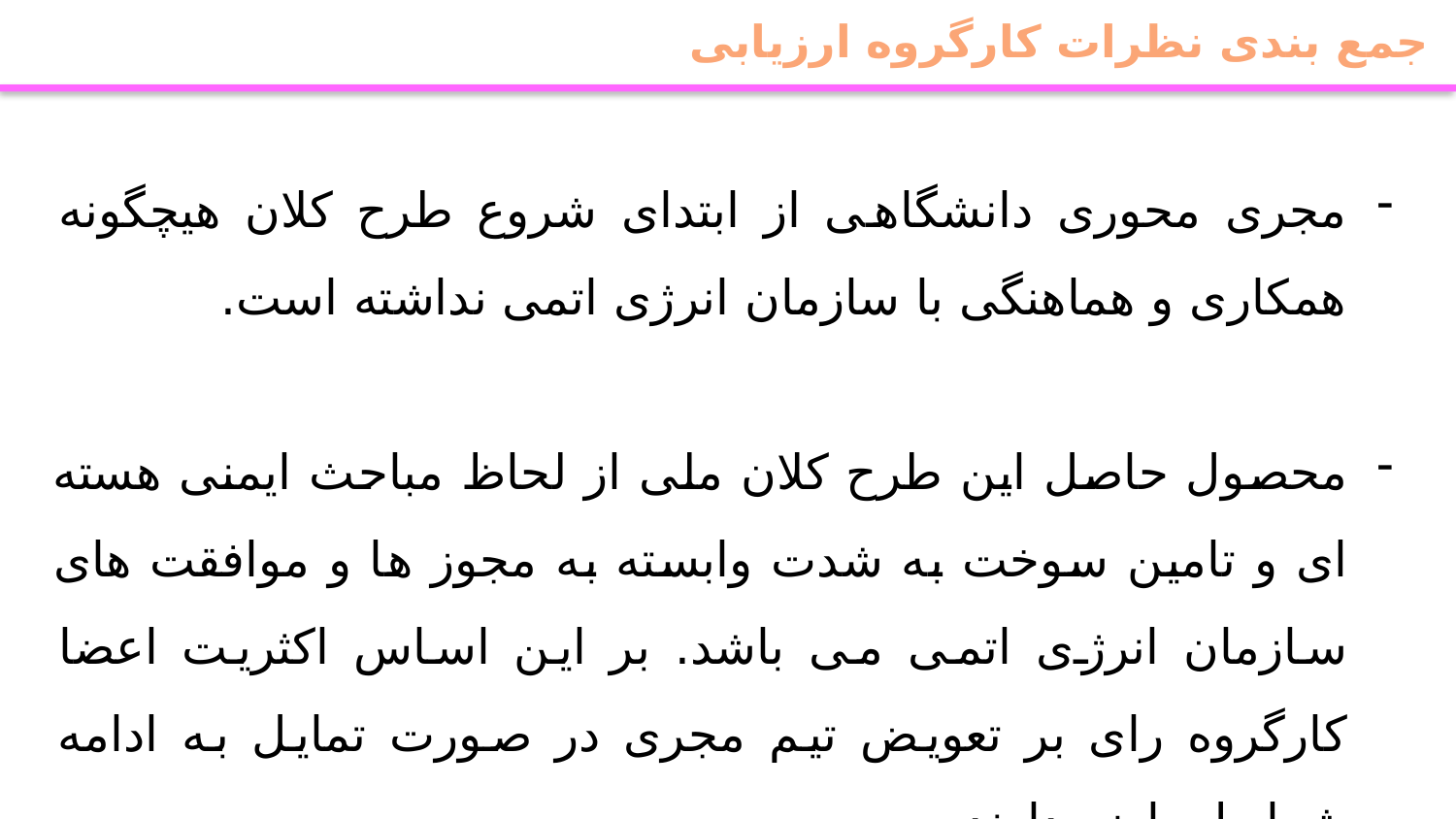

جمع بندی نظرات کارگروه ارزیابی

مجری محوری دانشگاهی از ابتدای شروع طرح کلان هیچگونه همکاری و هماهنگی با سازمان انرژی اتمی نداشته است.

محصول حاصل این طرح کلان ملی از لحاظ مباحث ایمنی هسته ای و تامین سوخت به شدت وابسته به مجوز ها و موافقت های سازمان انرژی اتمی می باشد. بر این اساس اکثریت اعضا کارگروه رای بر تعویض تیم مجری در صورت تمایل به ادامه شرایط حاضر دارند.